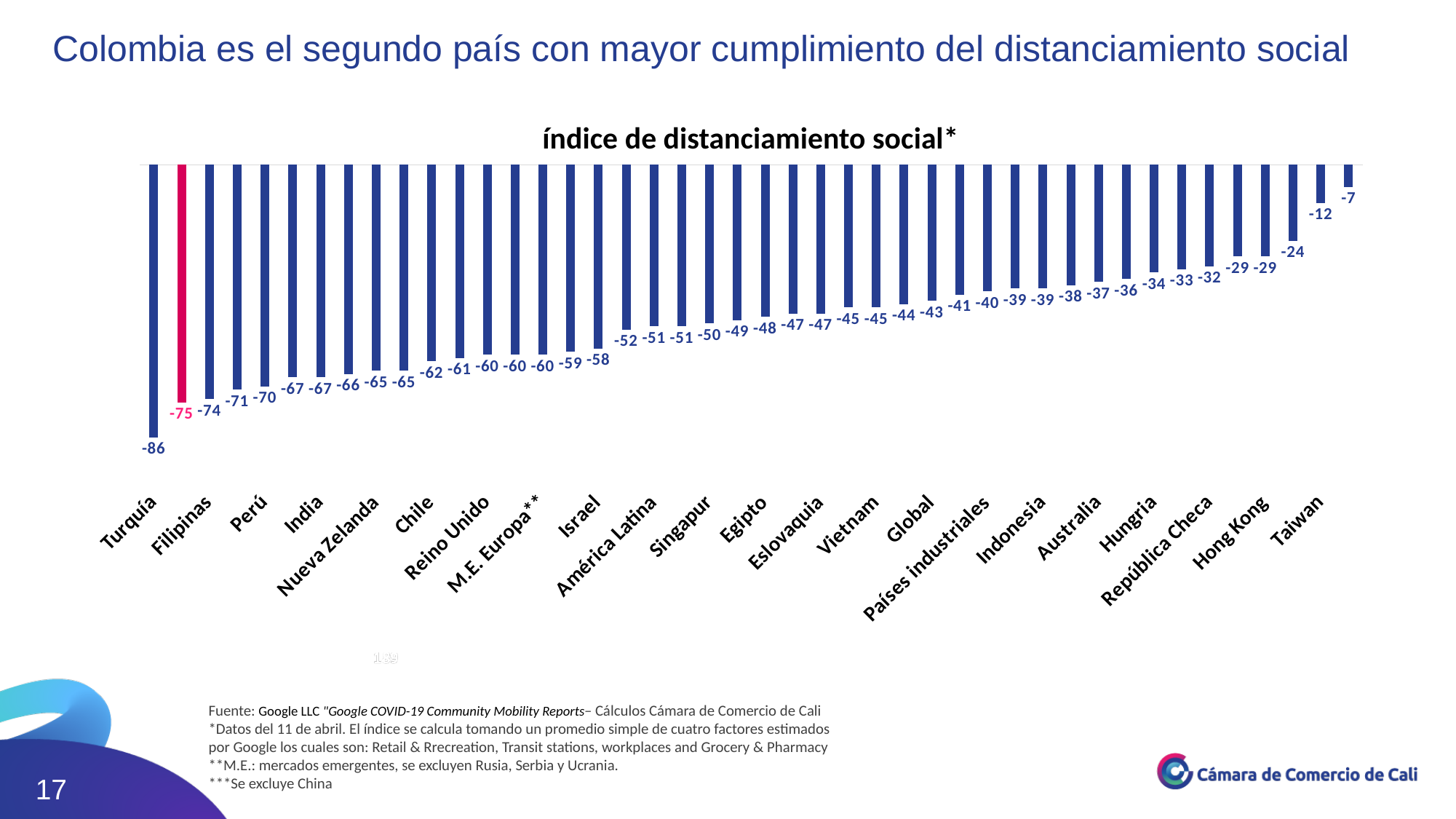

Colombia es el segundo país con mayor cumplimiento del distanciamiento social
índice de distanciamiento social*

### Chart

| Category | Serie 1 |
|---|---|
| Turquía | -86.0 |
| Colombia | -75.0 |
| Filipinas | -74.0 |
| España | -71.0 |
| Perú | -70.0 |
| Italia | -67.0 |
| India | -67.0 |
| Malasia | -66.0 |
| Nueva Zelanda | -65.0 |
| Sudafrica  | -65.0 |
| Chile | -62.0 |
| Polonia | -61.0 |
| Reino Unido | -60.0 |
| Arabia Saudita | -60.0 |
| M.E. Europa** | -60.0 |
| Argentina | -59.0 |
| Israel | -58.0 |
| Zona Europea | -52.0 |
| América Latina | -51.0 |
| México | -51.0 |
| Singapur | -50.0 |
| M.E.** | -49.0 |
| Egipto | -48.0 |
| Rumania | -47.0 |
| Eslovaquia | -47.0 |
| Canadá | -45.0 |
| Vietnam | -45.0 |
| M.E. Asia*** | -44.0 |
| Global | -43.0 |
| Nigeria | -41.0 |
| Países industriales | -40.0 |
| Tailandia | -39.0 |
| Indonesia | -39.0 |
| Brasil | -38.0 |
| Australia | -37.0 |
| EE.UU. | -36.0 |
| Hungria | -34.0 |
| Alemania | -33.0 |
| República Checa | -32.0 |
| Suecia | -29.0 |
| Hong Kong | -29.0 |
| Japón | -24.0 |
| Taiwan | -12.0 |
| Korea del sur | -7.0 |
Fuente: Google LLC "Google COVID-19 Community Mobility Reports– Cálculos Cámara de Comercio de Cali
*Datos del 11 de abril. El índice se calcula tomando un promedio simple de cuatro factores estimados por Google los cuales son: Retail & Rrecreation, Transit stations, workplaces and Grocery & Pharmacy
**M.E.: mercados emergentes, se excluyen Rusia, Serbia y Ucrania.
***Se excluye China